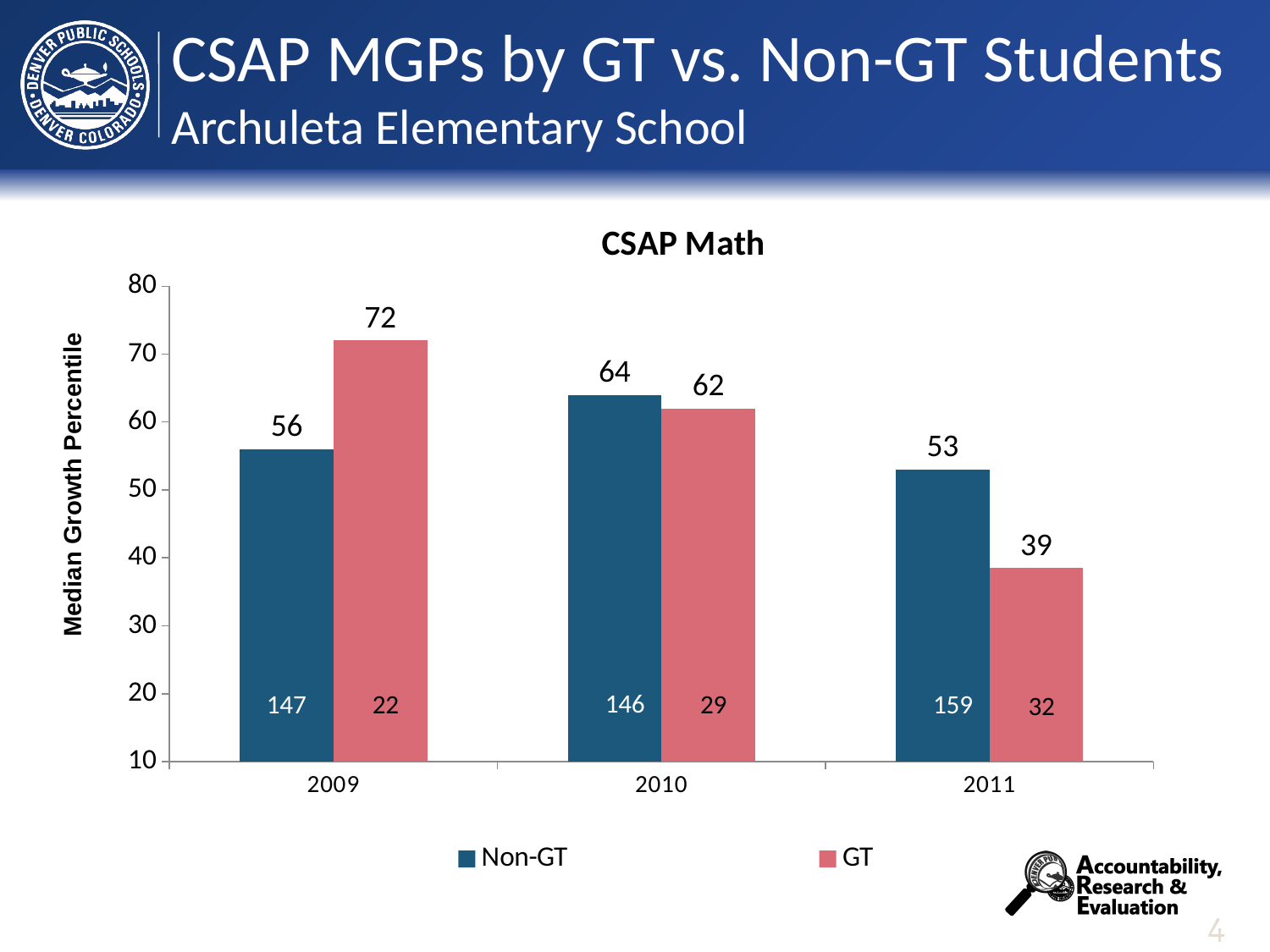

# CSAP MGPs by GT vs. Non-GT Students Archuleta Elementary School

### Chart

| Category | Non-GT  | GT  |
|---|---|---|
| 2009 | 56.0 | 72.0 |
| 2010 | 64.0 | 62.0 |
| 2011 | 53.0 | 38.5 |
Median Growth Percentile
4